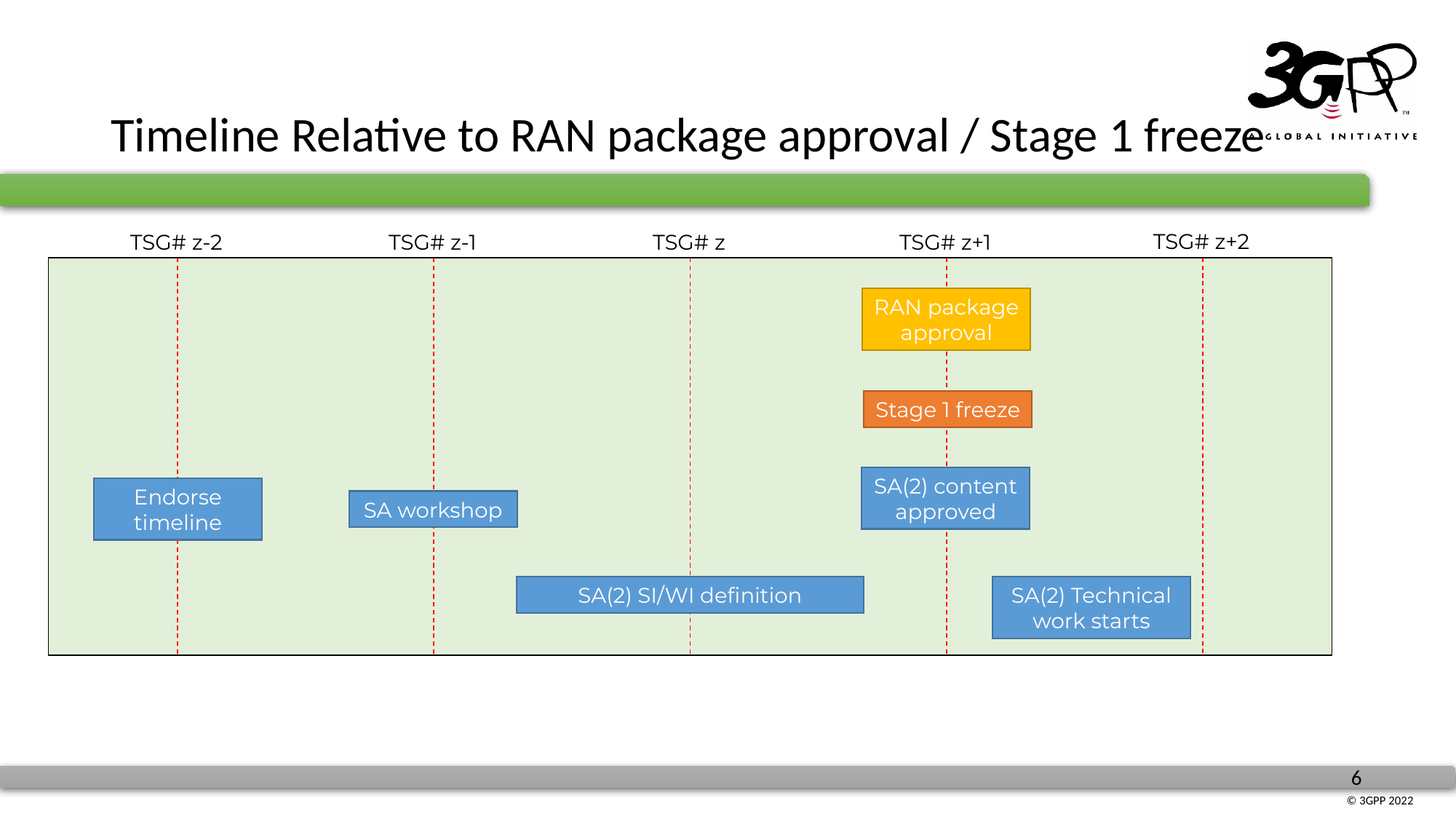

# Timeline Relative to RAN package approval / Stage 1 freeze
TSG# z+2
TSG# z-1
TSG# z
TSG# z+1
TSG# z-2

RAN package approval
Stage 1 freeze
SA(2) content approved
Endorse timeline
SA workshop
SA(2) SI/WI definition
SA(2) Technical work starts